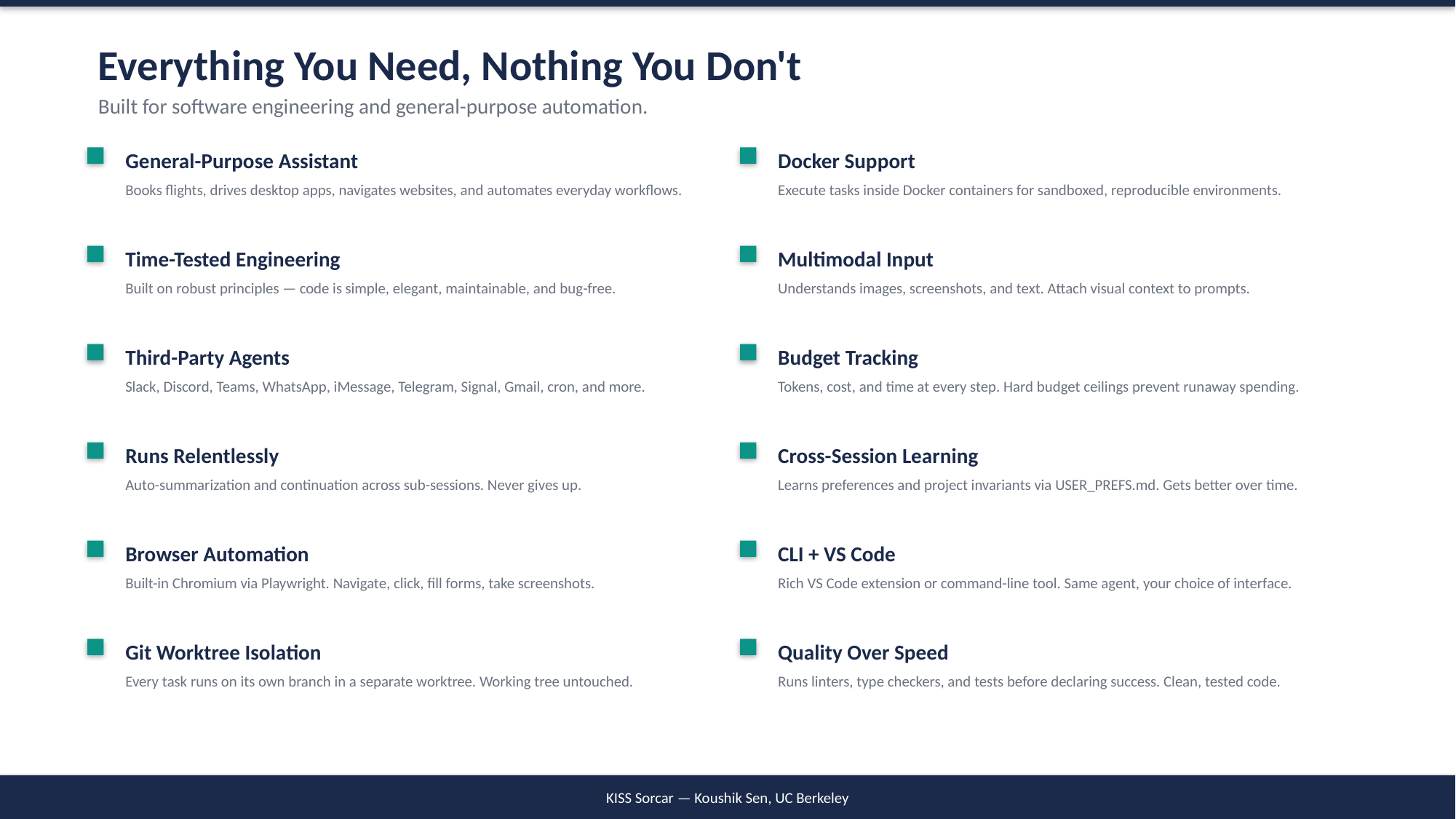

Everything You Need, Nothing You Don't
Built for software engineering and general-purpose automation.
General-Purpose Assistant
Docker Support

Books flights, drives desktop apps, navigates websites, and automates everyday workflows.
Execute tasks inside Docker containers for sandboxed, reproducible environments.
Time-Tested Engineering
Multimodal Input

Built on robust principles — code is simple, elegant, maintainable, and bug-free.
Understands images, screenshots, and text. Attach visual context to prompts.
Third-Party Agents
Budget Tracking

Slack, Discord, Teams, WhatsApp, iMessage, Telegram, Signal, Gmail, cron, and more.
Tokens, cost, and time at every step. Hard budget ceilings prevent runaway spending.
Runs Relentlessly
Cross-Session Learning

Auto-summarization and continuation across sub-sessions. Never gives up.
Learns preferences and project invariants via USER_PREFS.md. Gets better over time.
Browser Automation
CLI + VS Code

Built-in Chromium via Playwright. Navigate, click, fill forms, take screenshots.
Rich VS Code extension or command-line tool. Same agent, your choice of interface.
Git Worktree Isolation
Quality Over Speed

Every task runs on its own branch in a separate worktree. Working tree untouched.
Runs linters, type checkers, and tests before declaring success. Clean, tested code.
KISS Sorcar — Koushik Sen, UC Berkeley